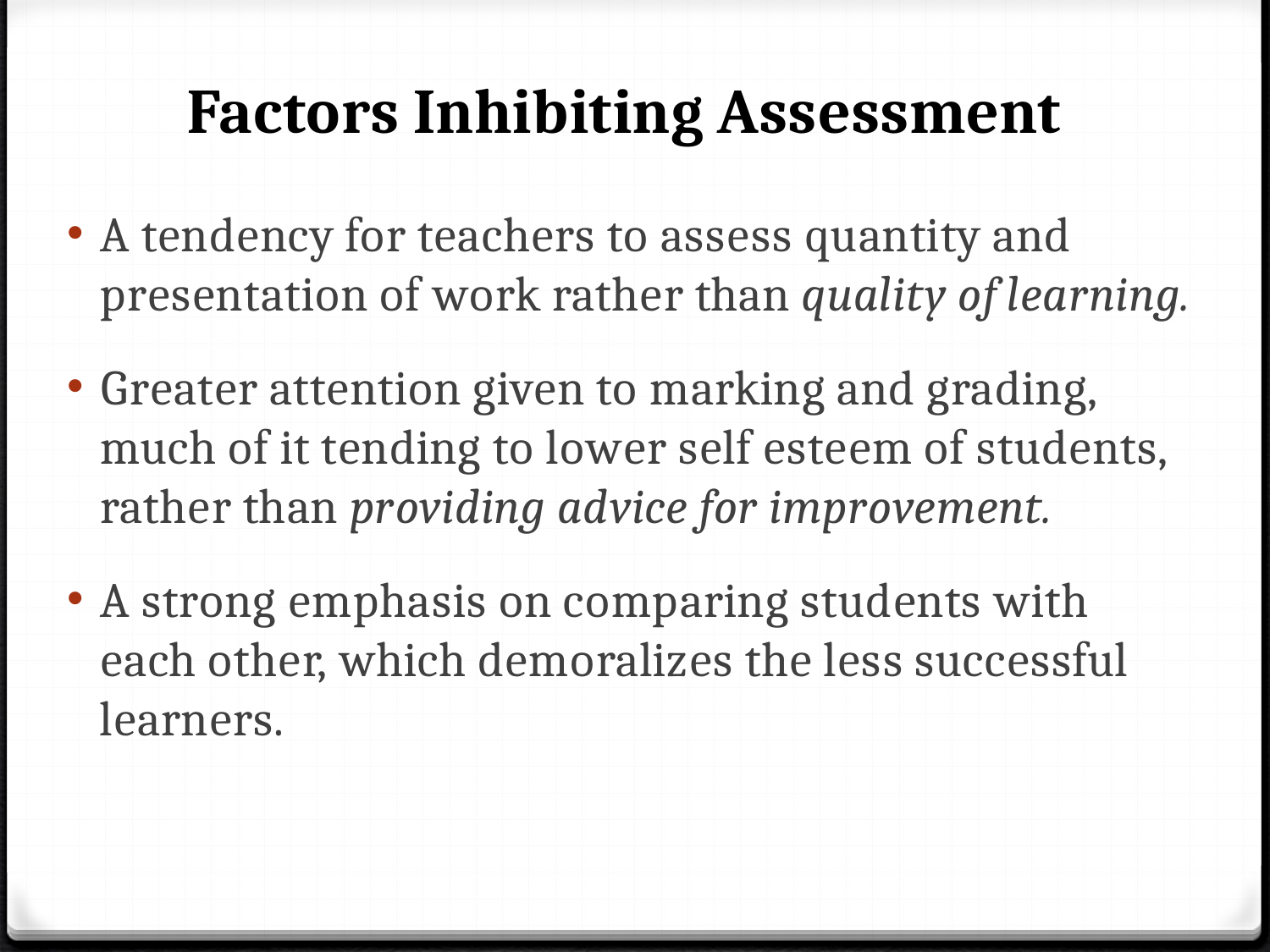

# Factors Inhibiting Assessment
A tendency for teachers to assess quantity and presentation of work rather than quality of learning.
Greater attention given to marking and grading, much of it tending to lower self esteem of students, rather than providing advice for improvement.
A strong emphasis on comparing students with each other, which demoralizes the less successful learners.